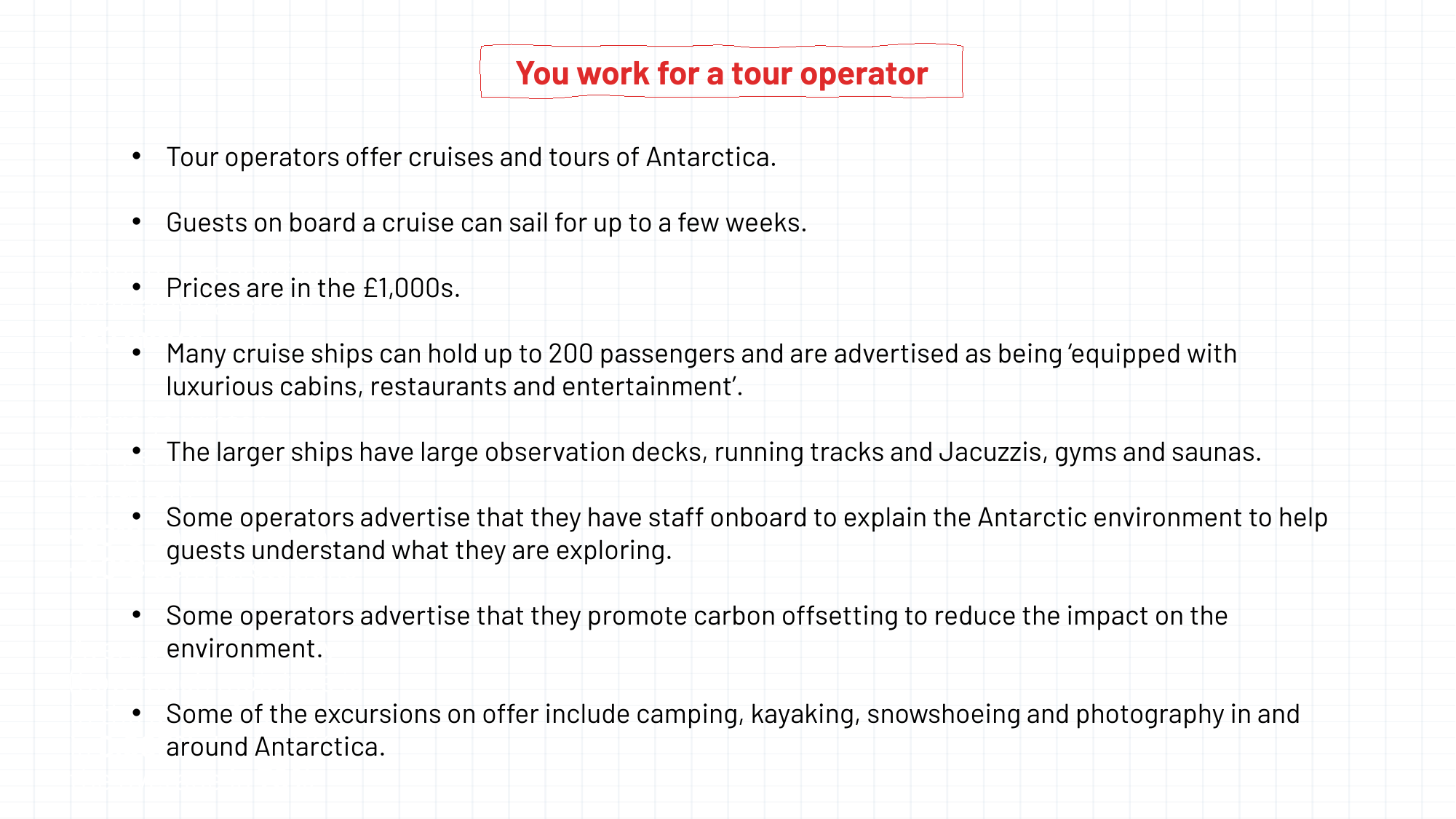

You work for a tour operator
Tour operators offer cruises and tours of Antarctica.

Guests on board a cruise can sail for up to a few weeks.

Prices are in the £1,000s.

Many cruise ships can hold up to 200 passengers and are advertised as being ‘equipped with luxurious cabins, restaurants and entertainment’.

The larger ships have large observation decks, running tracks and Jacuzzis, gyms and saunas.

Some operators advertise that they have staff onboard to explain the Antarctic environment to help guests understand what they are exploring.

Some operators advertise that they promote carbon offsetting to reduce the impact on the environment.

Some of the excursions on offer include camping, kayaking, snowshoeing and photography in and around Antarctica.
Amount of snowfall in central Antarctica:
<50 mm/y
Average winter temperature variation:
-20oC coastal stations
-40oC central stations
Average air humidity (how much moisture is in the air) in Antarctica is 0.003%. In the UK, the average is 70%